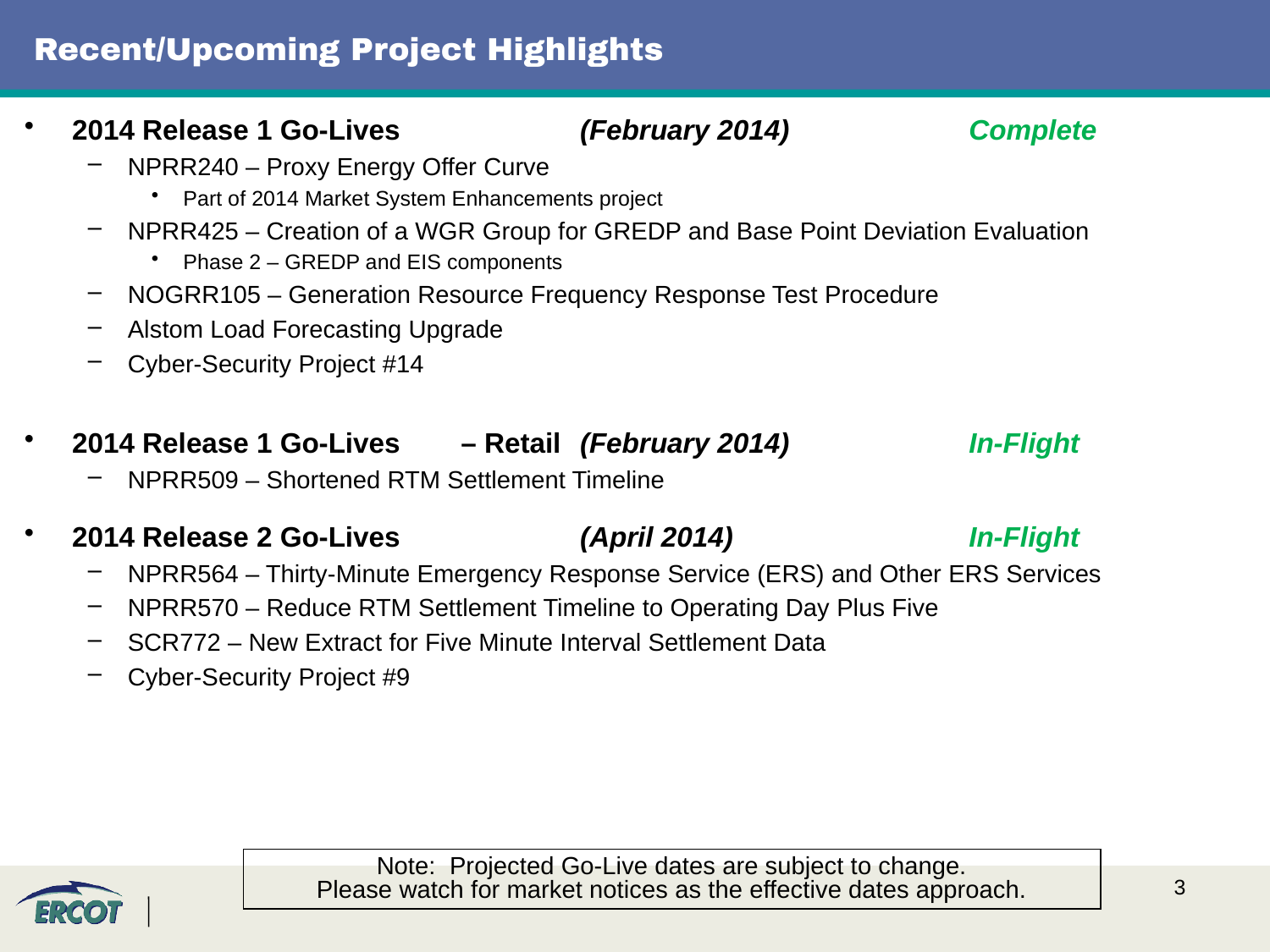

# Recent/Upcoming Project Highlights
2014 Release 1 Go-Lives		(February 2014)		 Complete
NPRR240 – Proxy Energy Offer Curve
Part of 2014 Market System Enhancements project
NPRR425 – Creation of a WGR Group for GREDP and Base Point Deviation Evaluation
Phase 2 – GREDP and EIS components
NOGRR105 – Generation Resource Frequency Response Test Procedure
Alstom Load Forecasting Upgrade
Cyber-Security Project #14

2014 Release 1 Go-Lives	 – Retail	(February 2014)		 In-Flight
NPRR509 – Shortened RTM Settlement Timeline

2014 Release 2 Go-Lives		(April 2014)		 In-Flight
NPRR564 – Thirty-Minute Emergency Response Service (ERS) and Other ERS Services
NPRR570 – Reduce RTM Settlement Timeline to Operating Day Plus Five
SCR772 – New Extract for Five Minute Interval Settlement Data
Cyber-Security Project #9

Note:  Projected Go-Live dates are subject to change.
Please watch for market notices as the effective dates approach.